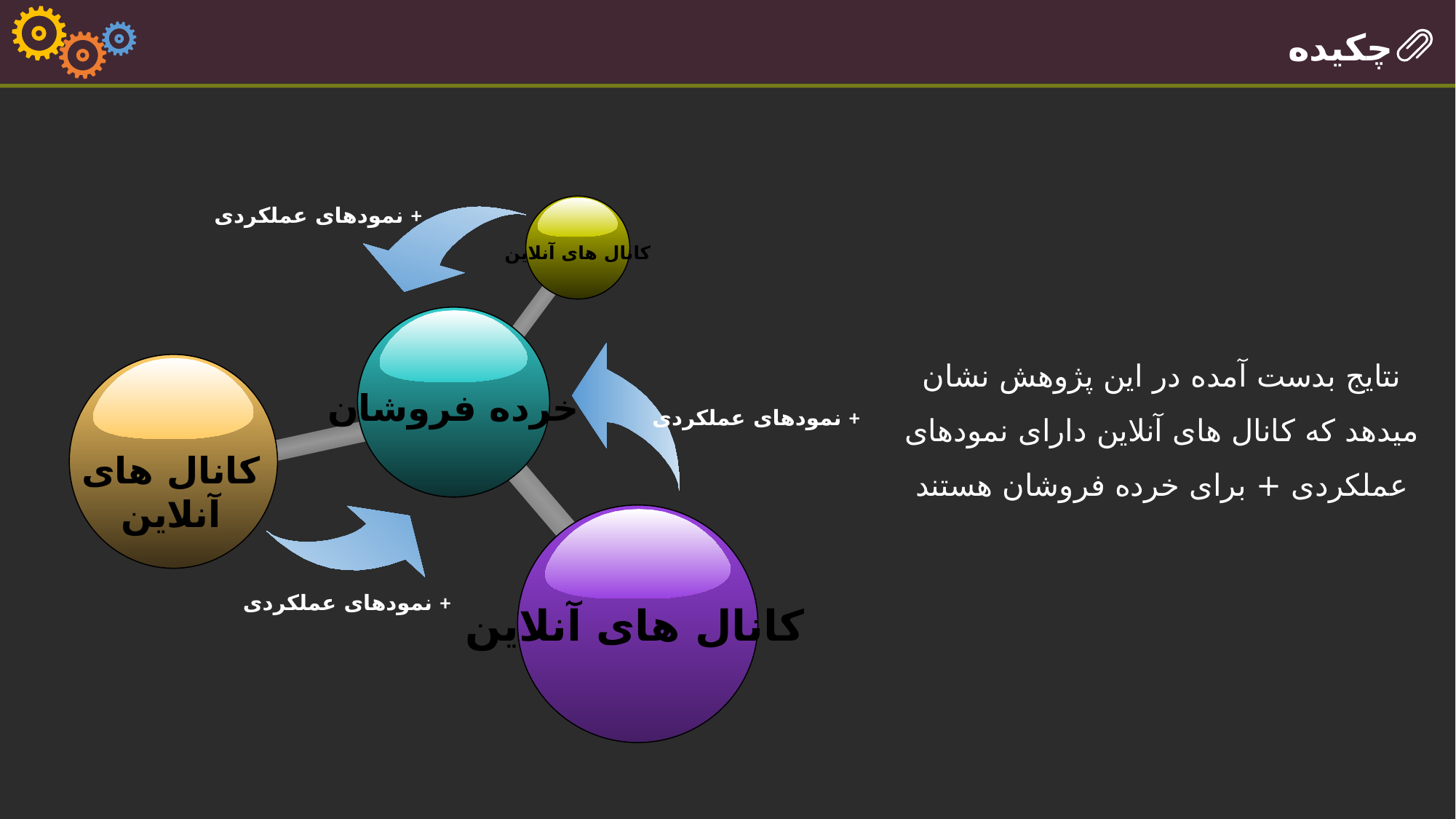

چکیده

نمودهای عملکردی +

کانال های آنلاین

خرده فروشان
نتایج بدست آمده در این پژوهش نشان میدهد که کانال های آنلاین دارای نمودهای عملکردی + برای خرده فروشان هستند

کانال های آنلاین
نمودهای عملکردی +

کانال های آنلاین
نمودهای عملکردی +